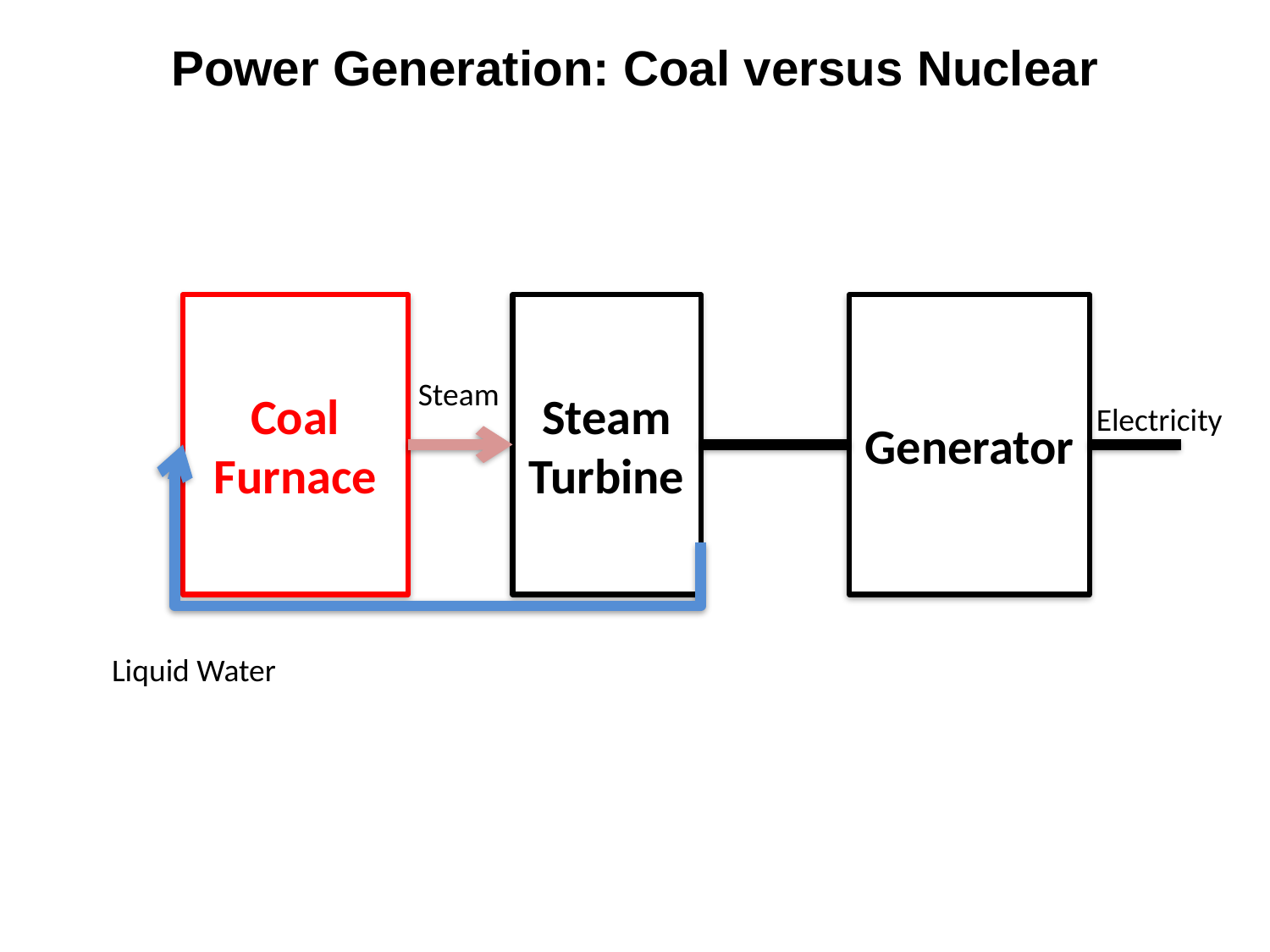

Power Generation: Coal versus Nuclear
Coal Furnace
Steam Turbine
Generator
Steam
Electricity
Liquid Water